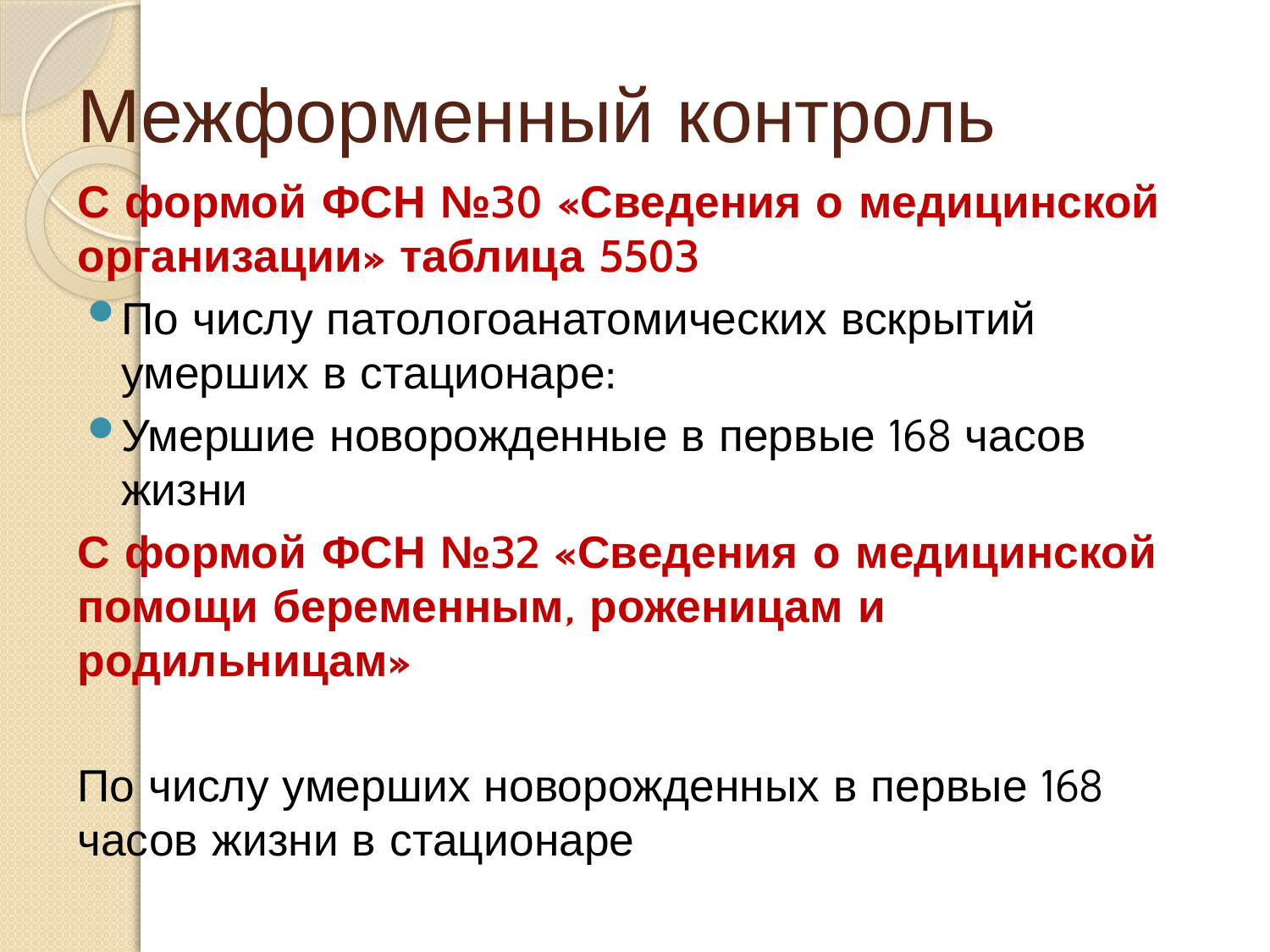

# Межформенный контроль
С формой ФСН №30 «Сведения о медицинской организации» таблица 5503
По числу патологоанатомических вскрытий умерших в стационаре:
Умершие новорожденные в первые 168 часов жизни
С формой ФСН №32 «Сведения о медицинской помощи беременным, роженицам и родильницам»

По числу умерших новорожденных в первые 168 часов жизни в стационаре